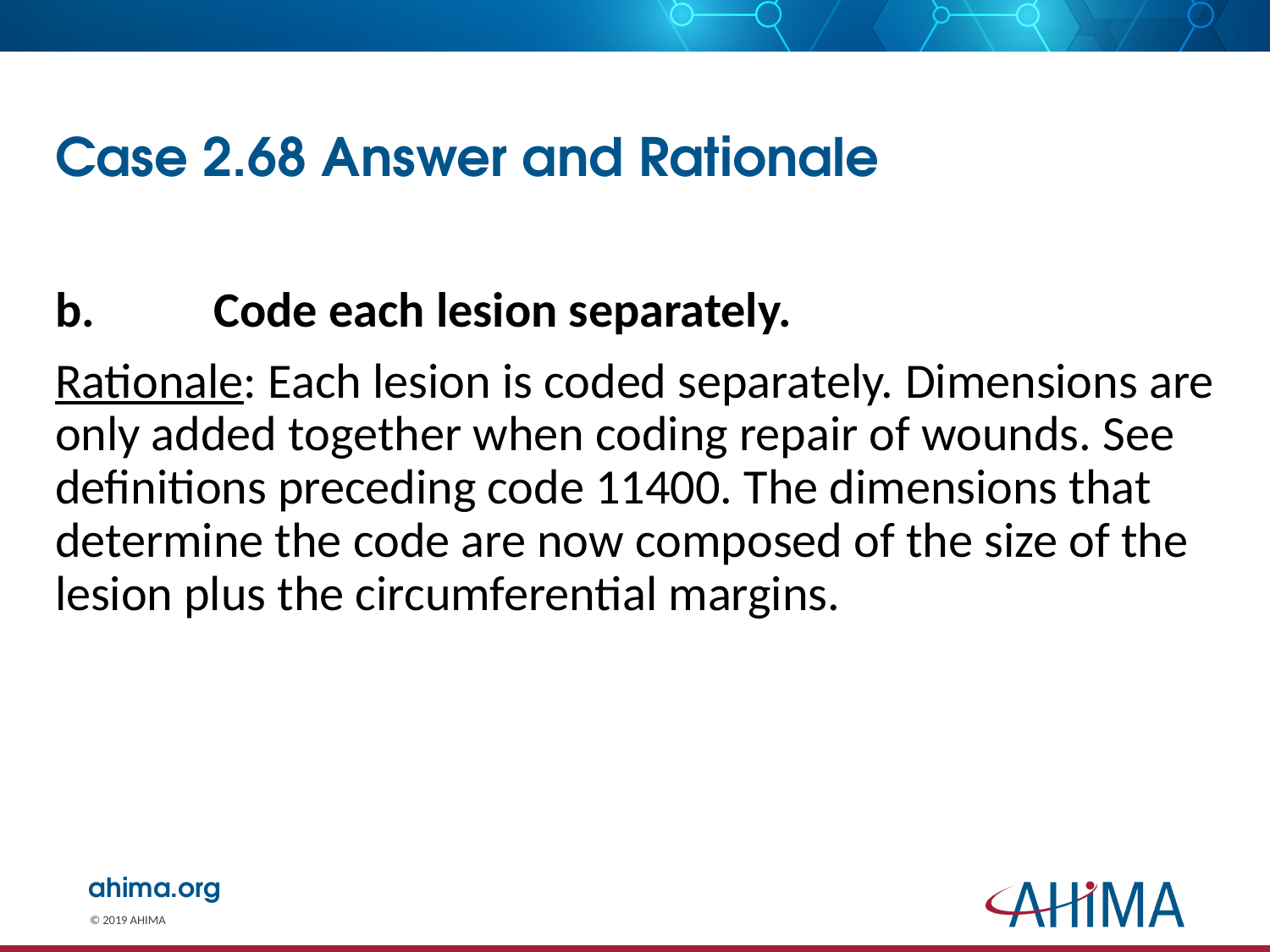

# Case 2.68 Answer and Rationale

b.	Code each lesion separately.
Rationale: Each lesion is coded separately. Dimensions are only added together when coding repair of wounds. See definitions preceding code 11400. The dimensions that determine the code are now composed of the size of the lesion plus the circumferential margins.